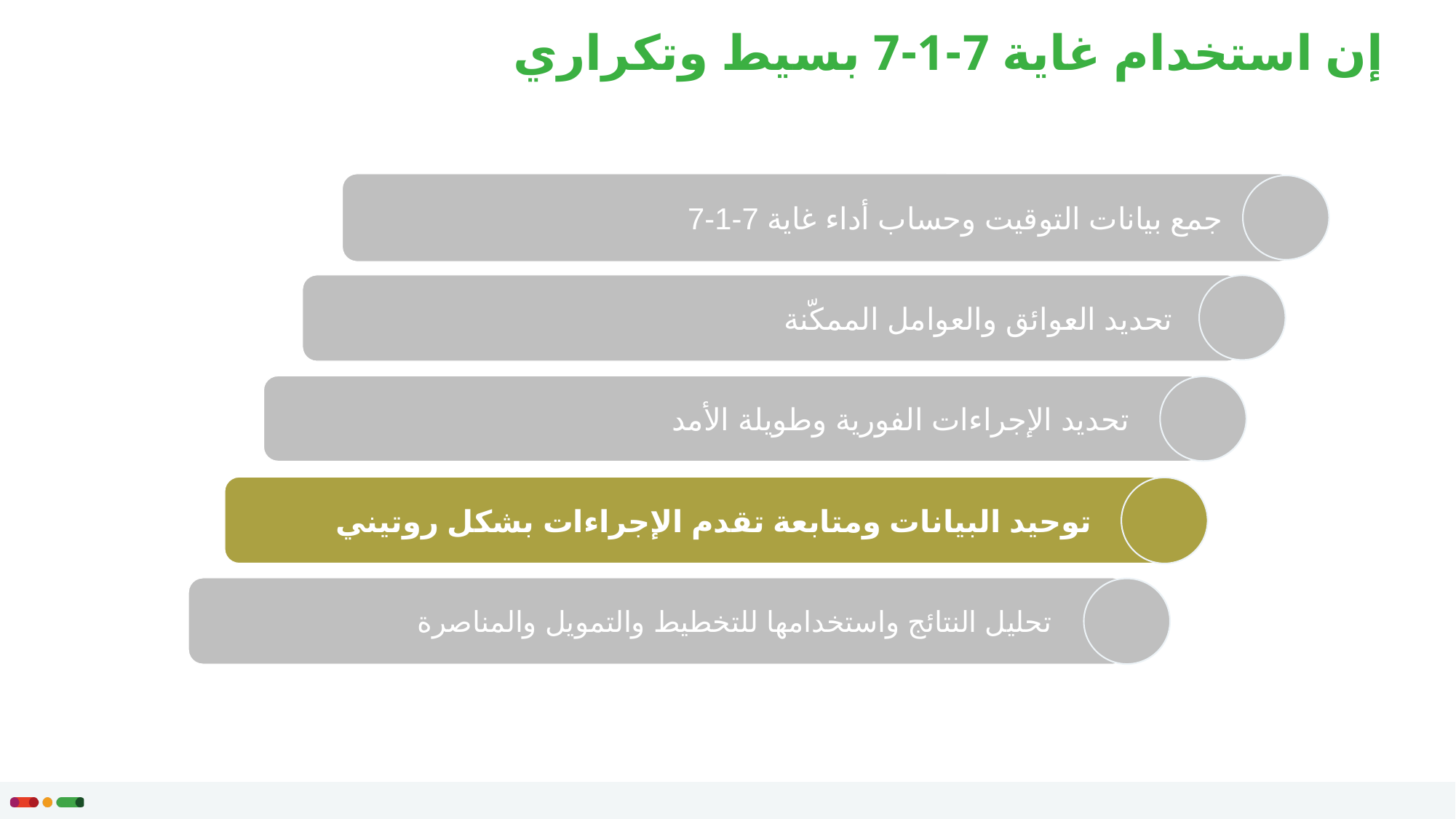

إن استخدام غاية 7-1-7 بسيط وتكراري
    جمع بيانات التوقيت وحساب أداء غاية 7-1-7

    تحديد العوائق والعوامل الممكّنة

   تحديد الإجراءات الفورية وطويلة الأمد

    توحيد البيانات ومتابعة تقدم الإجراءات بشكل روتيني

     تحليل النتائج واستخدامها للتخطيط والتمويل والمناصرة